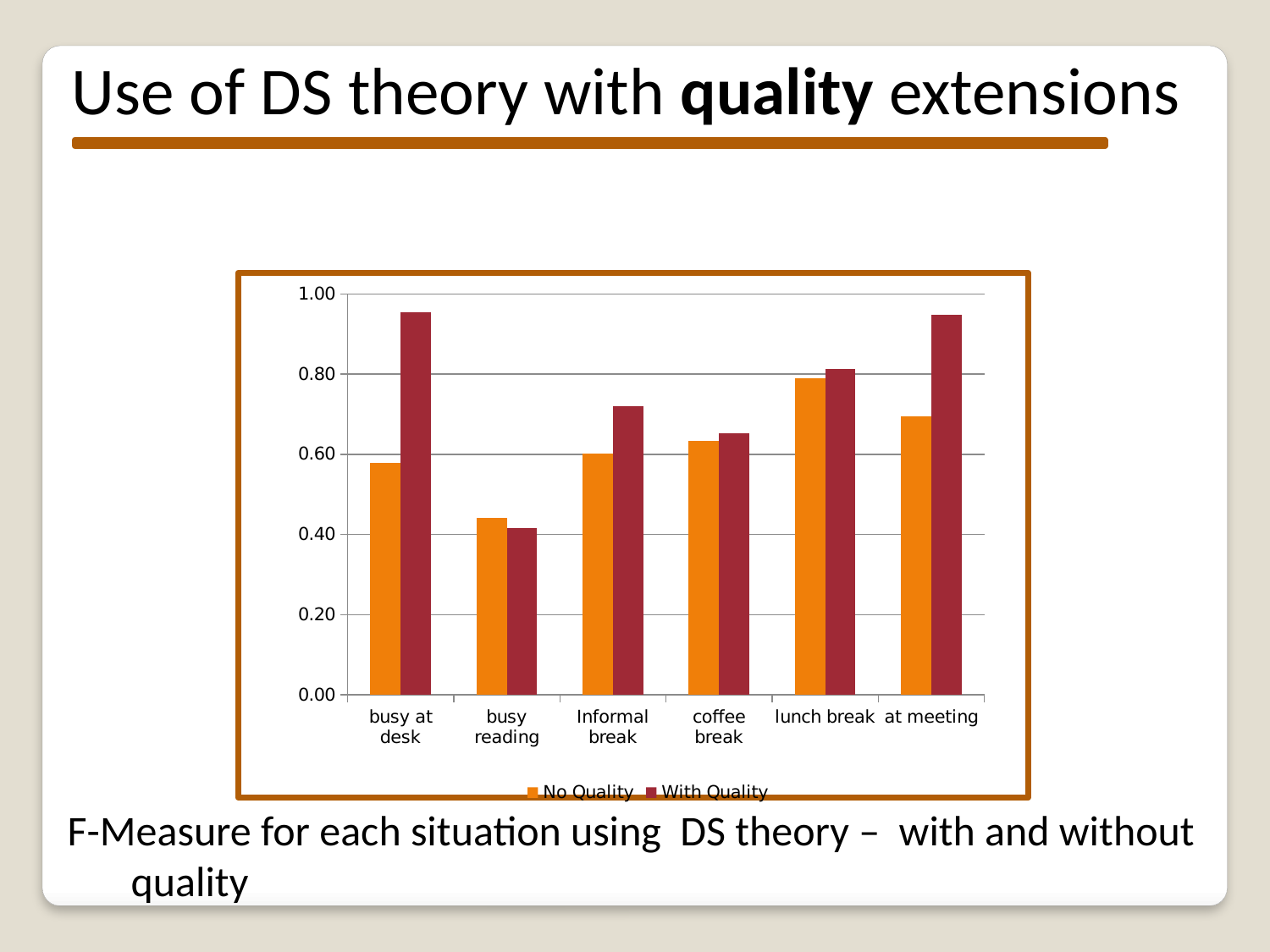

Use of DS theory with quality extensions

### Chart

| Category | No Quality | With Quality |
|---|---|---|
| busy at desk | 0.5784190715181947 | 0.955497382198952 |
| busy reading | 0.4421052631578946 | 0.41666666666666685 |
| Informal break | 0.60281690140845 | 0.7210884353741503 |
| coffee break | 0.6341463414634146 | 0.6521739130434808 |
| lunch break | 0.789915966386554 | 0.8135593220338996 |
| at meeting | 0.6944444444444446 | 0.9473684210526295 |
F-Measure for each situation using  DS theory –  with and without quality